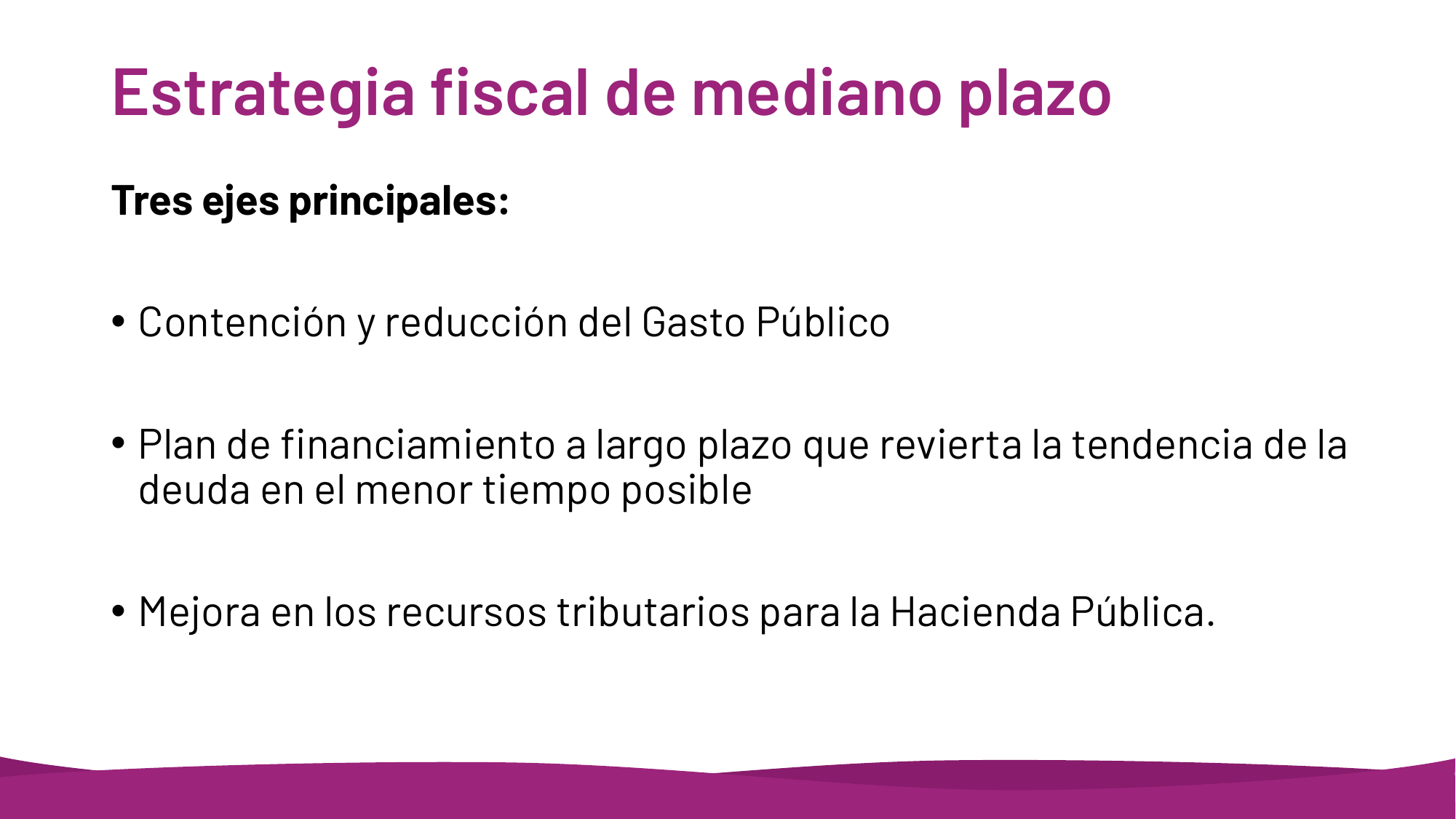

# Estrategia fiscal de mediano plazo
Tres ejes principales:

Contención y reducción del Gasto Público

Plan de financiamiento a largo plazo que revierta la tendencia de la deuda en el menor tiempo posible

Mejora en los recursos tributarios para la Hacienda Pública.